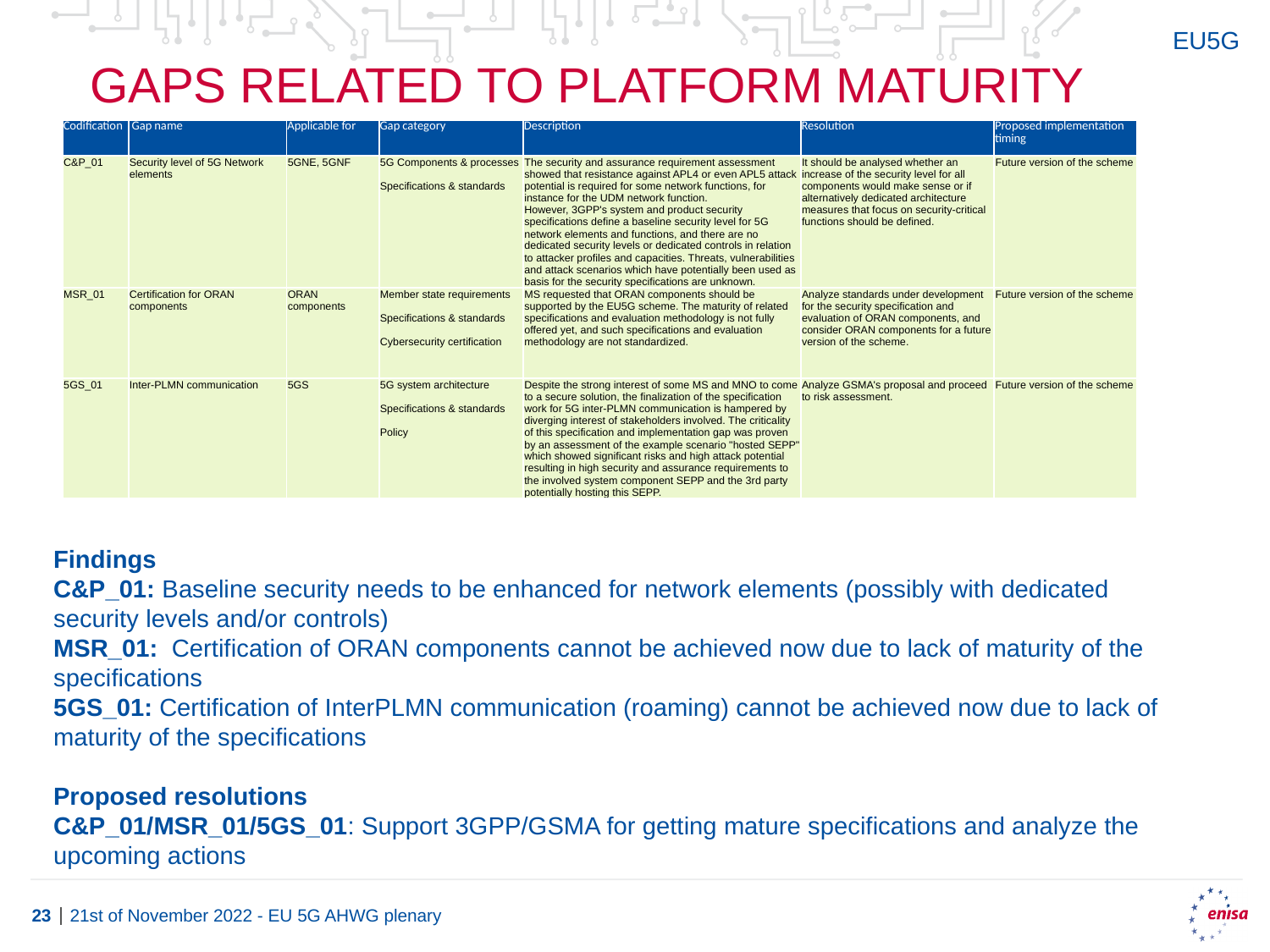

EU5G

# gaps related to platform maturity
| Codification | Gap name | Applicable for | Gap category | Description | Resolution | Proposed implementation timing |
| --- | --- | --- | --- | --- | --- | --- |
| C&P\_01 | Security level of 5G Network elements | 5GNE, 5GNF | 5G Components & processes Specifications & standards | The security and assurance requirement assessment showed that resistance against APL4 or even APL5 attack potential is required for some network functions, for instance for the UDM network function. However, 3GPP's system and product security specifications define a baseline security level for 5G network elements and functions, and there are no dedicated security levels or dedicated controls in relation to attacker profiles and capacities. Threats, vulnerabilities and attack scenarios which have potentially been used as basis for the security specifications are unknown. | It should be analysed whether an increase of the security level for all components would make sense or if alternatively dedicated architecture measures that focus on security-critical functions should be defined. | Future version of the scheme |
| MSR\_01 | Certification for ORAN components | ORAN components | Member state requirements Specifications & standards Cybersecurity certification | MS requested that ORAN components should be supported by the EU5G scheme. The maturity of related specifications and evaluation methodology is not fully offered yet, and such specifications and evaluation methodology are not standardized. | Analyze standards under development for the security specification and evaluation of ORAN components, and consider ORAN components for a future version of the scheme. | Future version of the scheme |
| 5GS\_01 | Inter-PLMN communication | 5GS | 5G system architecture Specifications & standards Policy | Despite the strong interest of some MS and MNO to come to a secure solution, the finalization of the specification work for 5G inter-PLMN communication is hampered by diverging interest of stakeholders involved. The criticality of this specification and implementation gap was proven by an assessment of the example scenario "hosted SEPP" which showed significant risks and high attack potential resulting in high security and assurance requirements to the involved system component SEPP and the 3rd party potentially hosting this SEPP. | Analyze GSMA's proposal and proceed to risk assessment. | Future version of the scheme |
Findings
C&P_01: Baseline security needs to be enhanced for network elements (possibly with dedicated security levels and/or controls)
MSR_01:  Certification of ORAN components cannot be achieved now due to lack of maturity of the specifications
5GS_01: Certification of InterPLMN communication (roaming) cannot be achieved now due to lack of maturity of the specifications

Proposed resolutions
C&P_01/MSR_01/5GS_01: Support 3GPP/GSMA for getting mature specifications and analyze the upcoming actions
21st of November 2022 - EU 5G AHWG plenary